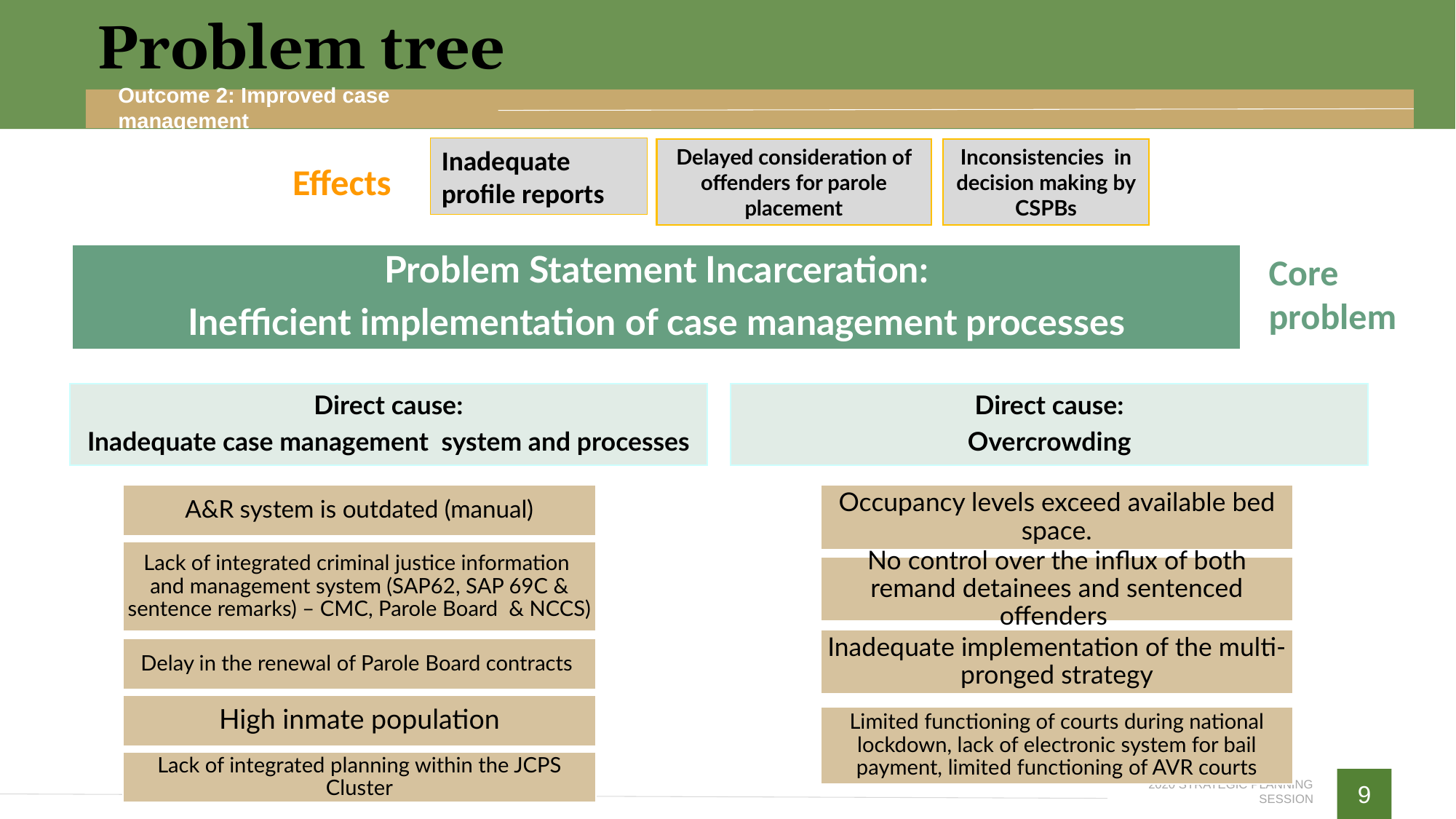

Problem tree
Outcome 2: Improved case management
Inadequate profile reports
Delayed consideration of offenders for parole placement
Inconsistencies  in decision making by CSPBs
Effects
Problem Statement Incarceration:
Inefficient implementation of case management processes
Direct cause:
Inadequate case management  system and processes
A&R system is outdated (manual)
Lack of integrated criminal justice information  and management system (SAP62, SAP 69C & sentence remarks) – CMC, Parole Board  & NCCS)
Delay in the renewal of Parole Board contracts
High inmate population
Lack of integrated planning within the JCPS Cluster
Direct cause:
Overcrowding
Occupancy levels exceed available bed space.
No control over the influx of both remand detainees and sentenced offenders
Inadequate implementation of the multi-pronged strategy
Limited functioning of courts during national lockdown, lack of electronic system for bail payment, limited functioning of AVR courts
Core problem